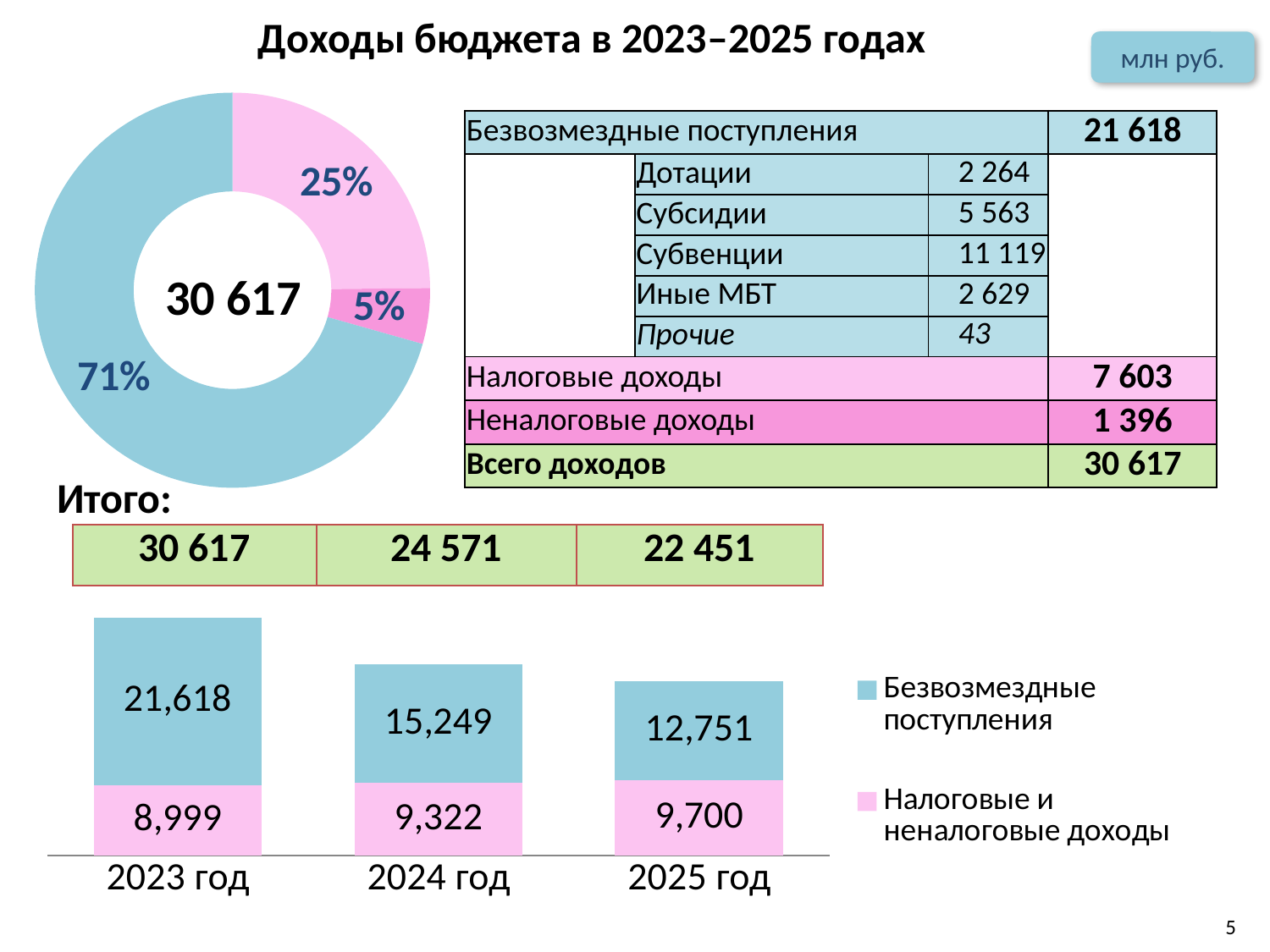

# Доходы бюджета в 2023–2025 годах
млн руб.

### Chart

| Category | Столбец1 |
|---|---|
| НАЛОГОВЫЕ ДОХОДЫ | 7603000.0 |
| НЕНАЛОГОВЫЕ ДОХОДЫ | 1395839.0 |
| БЕЗВОЗМЕЗДНЫЕ ПОСТУПЛЕНИЯ | 21618497.0 |
| Безвозмездные поступления |  |  | 21 618 |
| --- | --- | --- | --- |
|  | Дотации | 2 264 |  |
|  | Субсидии | 5 563 |  |
|  | Субвенции | 11 119 |  |
|  | Иные МБТ | 2 629 |  |
|  | Прочие | 43 |  |
| Налоговые доходы |  |  | 7 603 |
| Неналоговые доходы |  |  | 1 396 |
| Всего доходов |  |  | 30 617 |
30 617
Итого:
| 30 617 | 24 571 | 22 451 |
| --- | --- | --- |

### Chart

| Category | Налоговые и неналоговые доходы | Безвозмездные поступления |
|---|---|---|
| 2023 год | 8999.0 | 21618.0 |
| 2024 год | 9322.0 | 15249.0 |
| 2025 год | 9700.0 | 12751.0 |
5